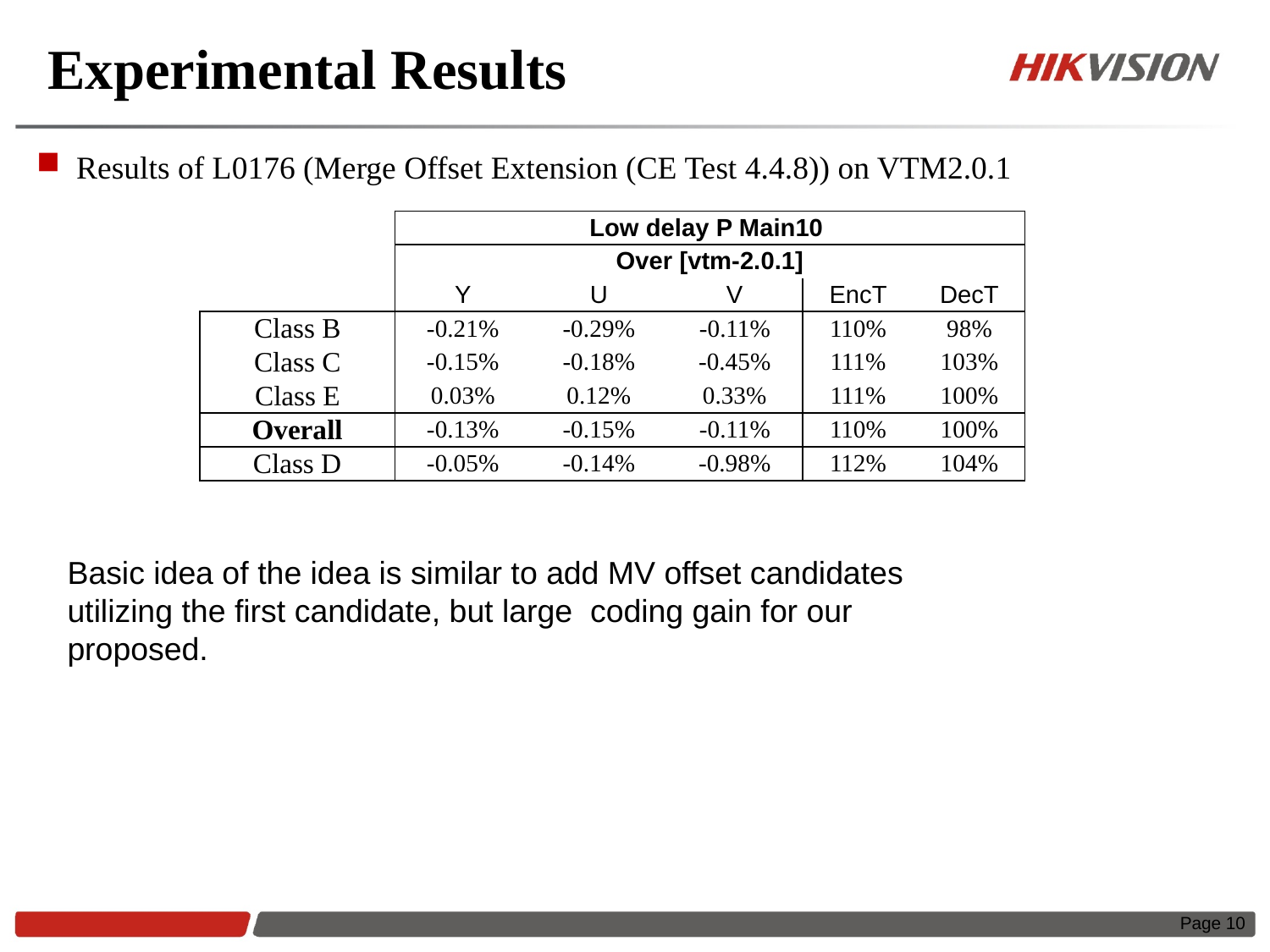

# Experimental Results
Results of L0176 (Merge Offset Extension (CE Test 4.4.8)) on VTM2.0.1
|  | Low delay P Main10 |  |  |  |  |
| --- | --- | --- | --- | --- | --- |
|  | Over [vtm-2.0.1] |  |  |  |  |
|  | Y | U | V | EncT | DecT |
| Class B | -0.21% | -0.29% | -0.11% | 110% | 98% |
| Class C | -0.15% | -0.18% | -0.45% | 111% | 103% |
| Class E | 0.03% | 0.12% | 0.33% | 111% | 100% |
| Overall | -0.13% | -0.15% | -0.11% | 110% | 100% |
| Class D | -0.05% | -0.14% | -0.98% | 112% | 104% |
Basic idea of the idea is similar to add MV offset candidates utilizing the first candidate, but large  coding gain for our proposed.
Page 10